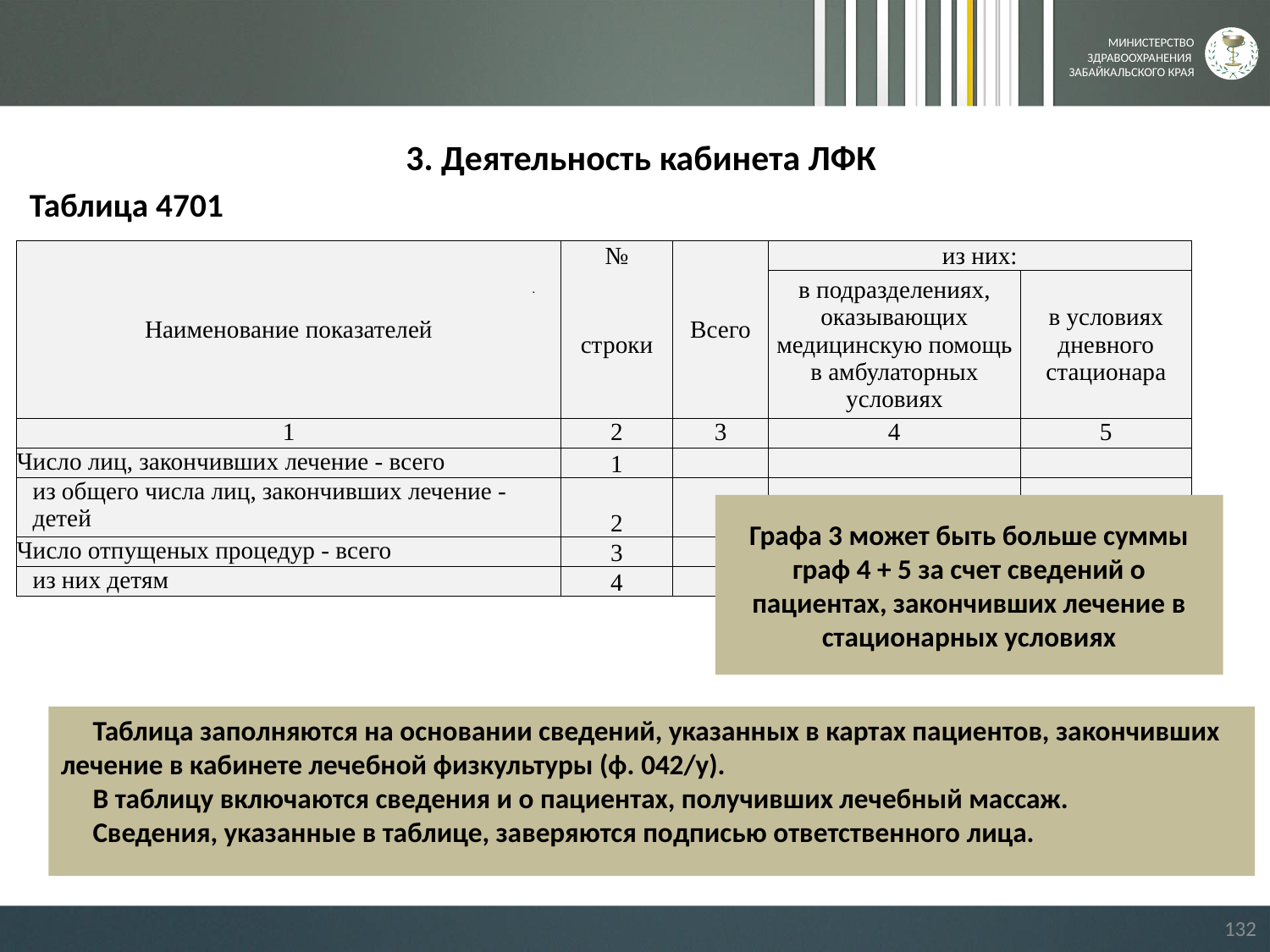

3. Деятельность кабинета ЛФК
Таблица 4701
| Наименование показателей | № | Всего | из них: |  |
| --- | --- | --- | --- | --- |
|  | строки |  | в подразделениях, оказывающих медицинскую помощь в амбулаторных условиях | в условиях дневного стационара |
| 1 | 2 | 3 | 4 | 5 |
| Число лиц, закончивших лечение - всего | 1 |  |  |  |
| из общего числа лиц, закончивших лечение - детей | 2 |  |  |  |
| Число отпущеных процедур - всего | 3 |  |  |  |
| из них детям | 4 |  |  |  |

Графа 3 может быть больше суммы граф 4 + 5 за счет сведений о пациентах, закончивших лечение в стационарных условиях
     Таблица заполняются на основании сведений, указанных в картах пациентов, закончивших лечение в кабинете лечебной физкультуры (ф. 042/у).
     В таблицу включаются сведения и о пациентах, получивших лечебный массаж.
     Сведения, указанные в таблице, заверяются подписью ответственного лица.

132